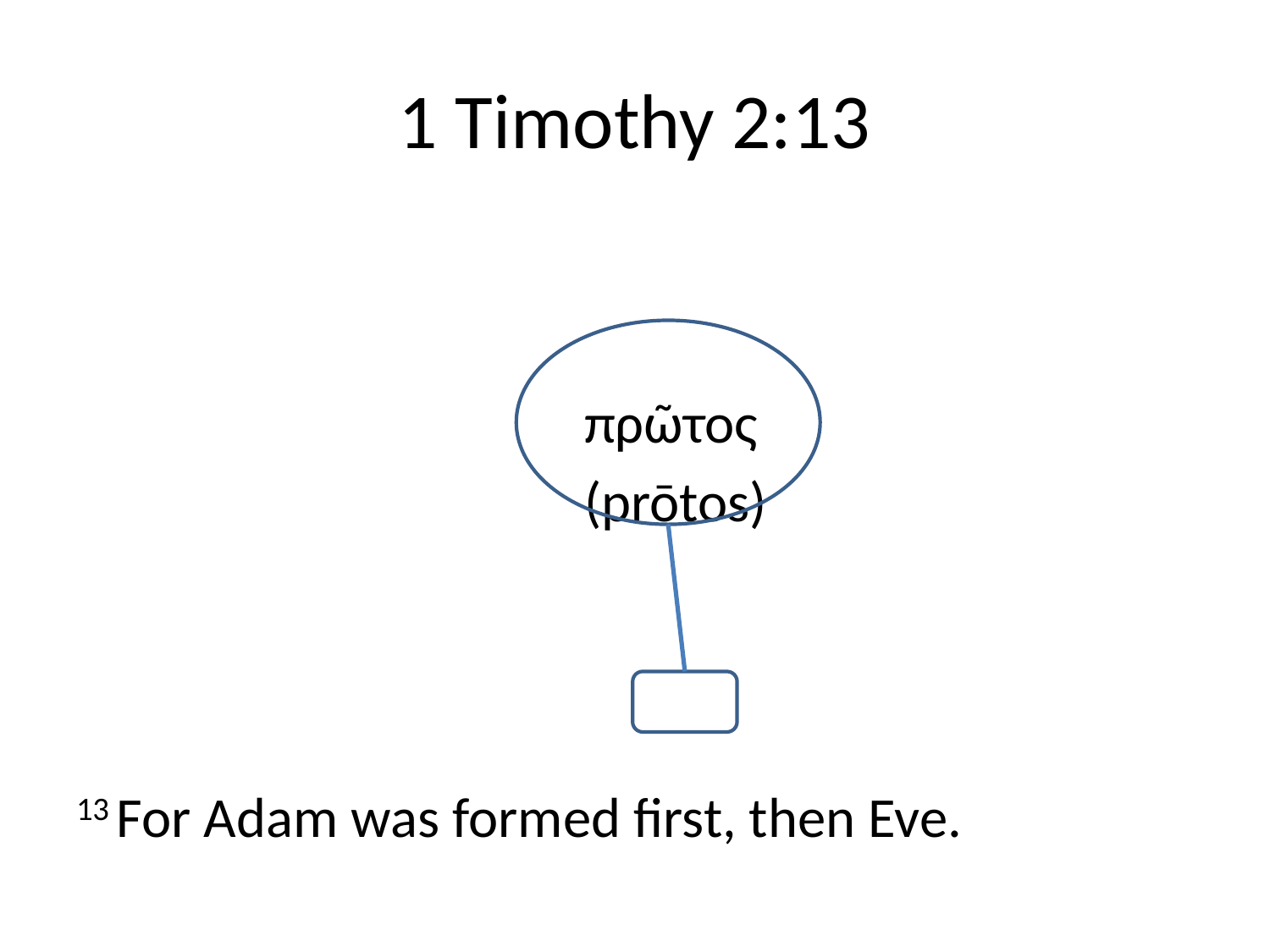

# 1 Timothy 2:13

				πρῶτος
				(prōtos)

13 For Adam was formed first, then Eve.